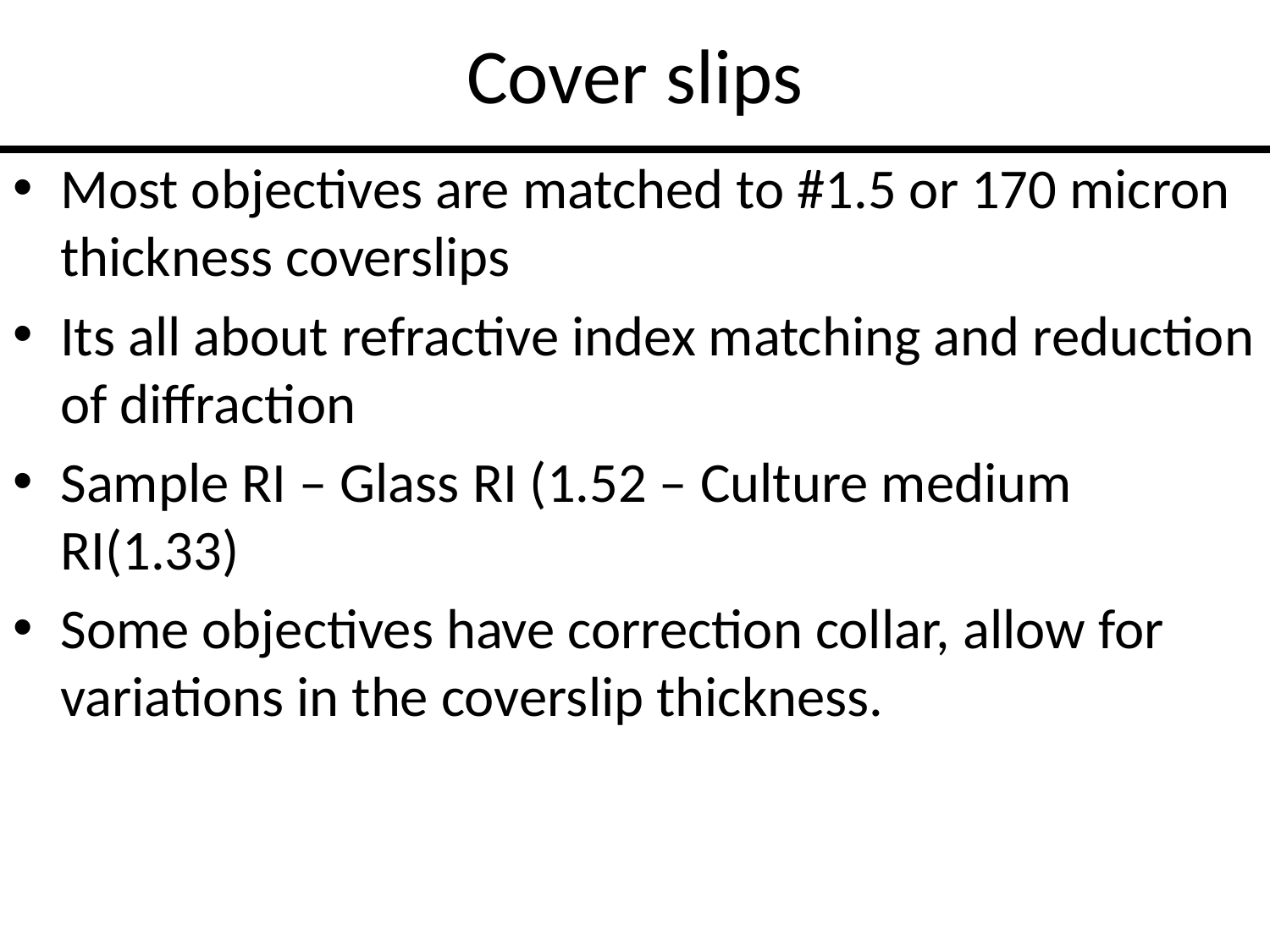

# Cover slips
Most objectives are matched to #1.5 or 170 micron thickness coverslips
Its all about refractive index matching and reduction of diffraction
Sample RI – Glass RI (1.52 – Culture medium RI(1.33)
Some objectives have correction collar, allow for variations in the coverslip thickness.